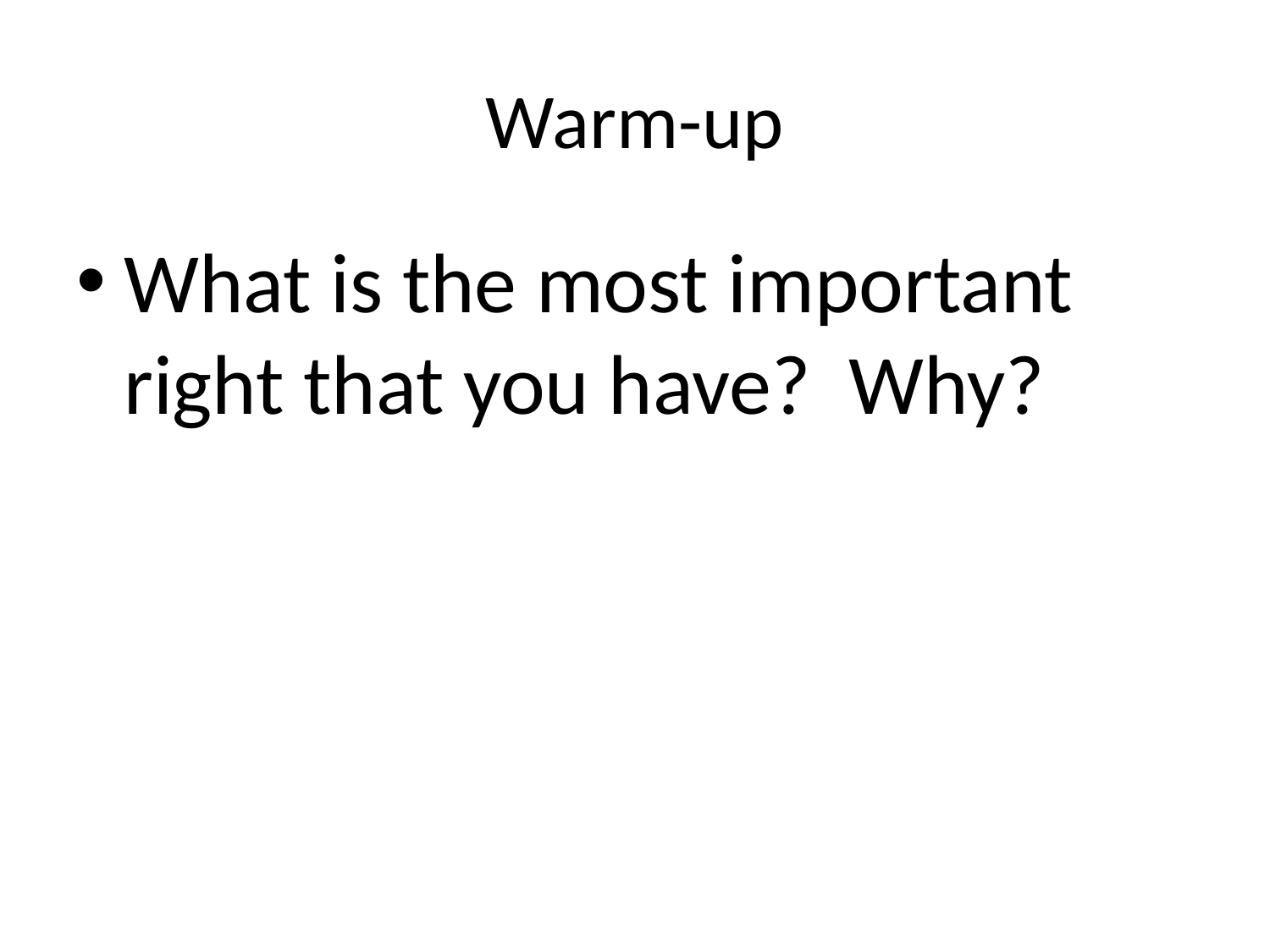

# Warm-up
What is the most important right that you have?  Why?